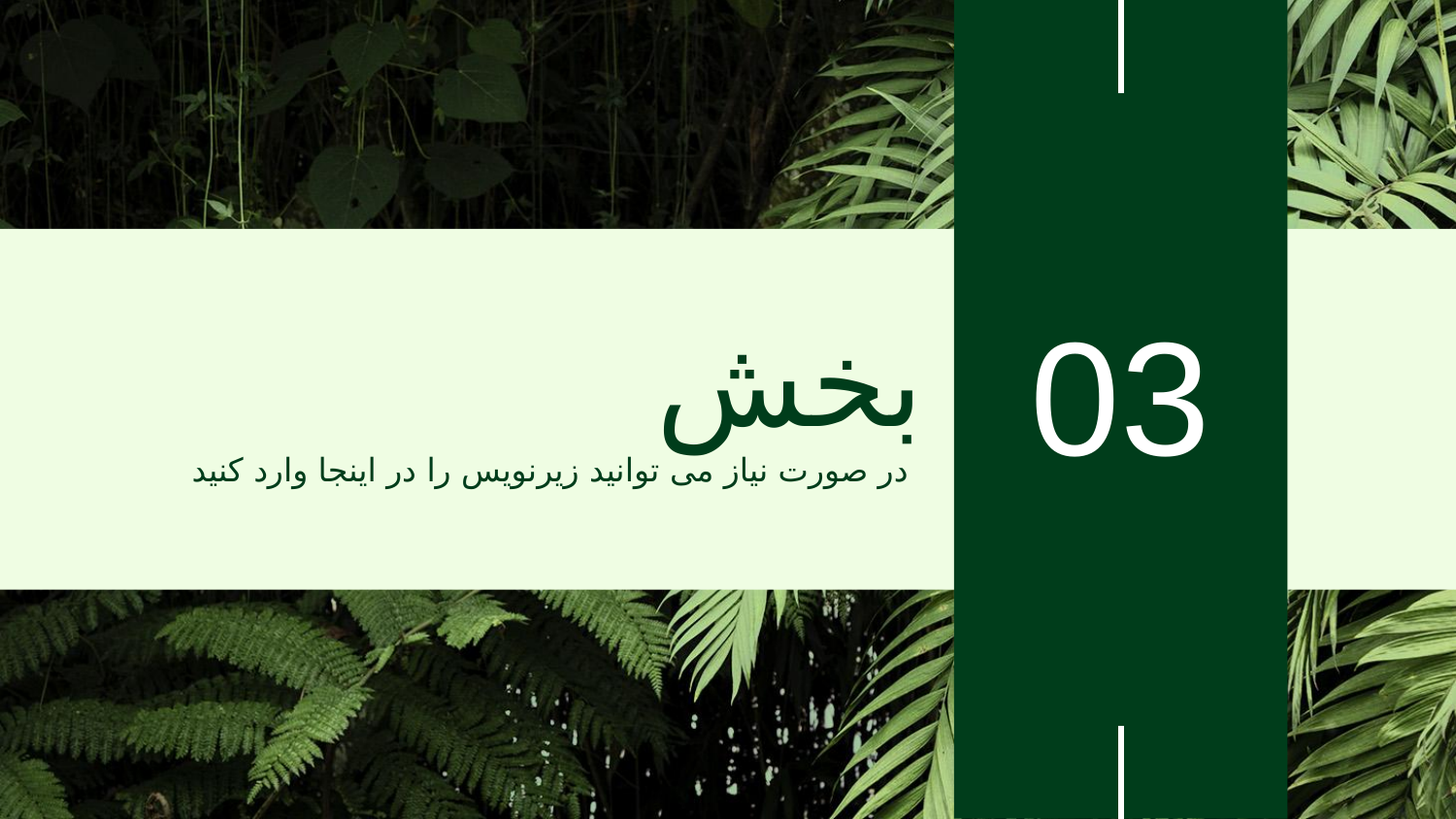

# 03
بخش
در صورت نیاز می توانید زیرنویس را در اینجا وارد کنید